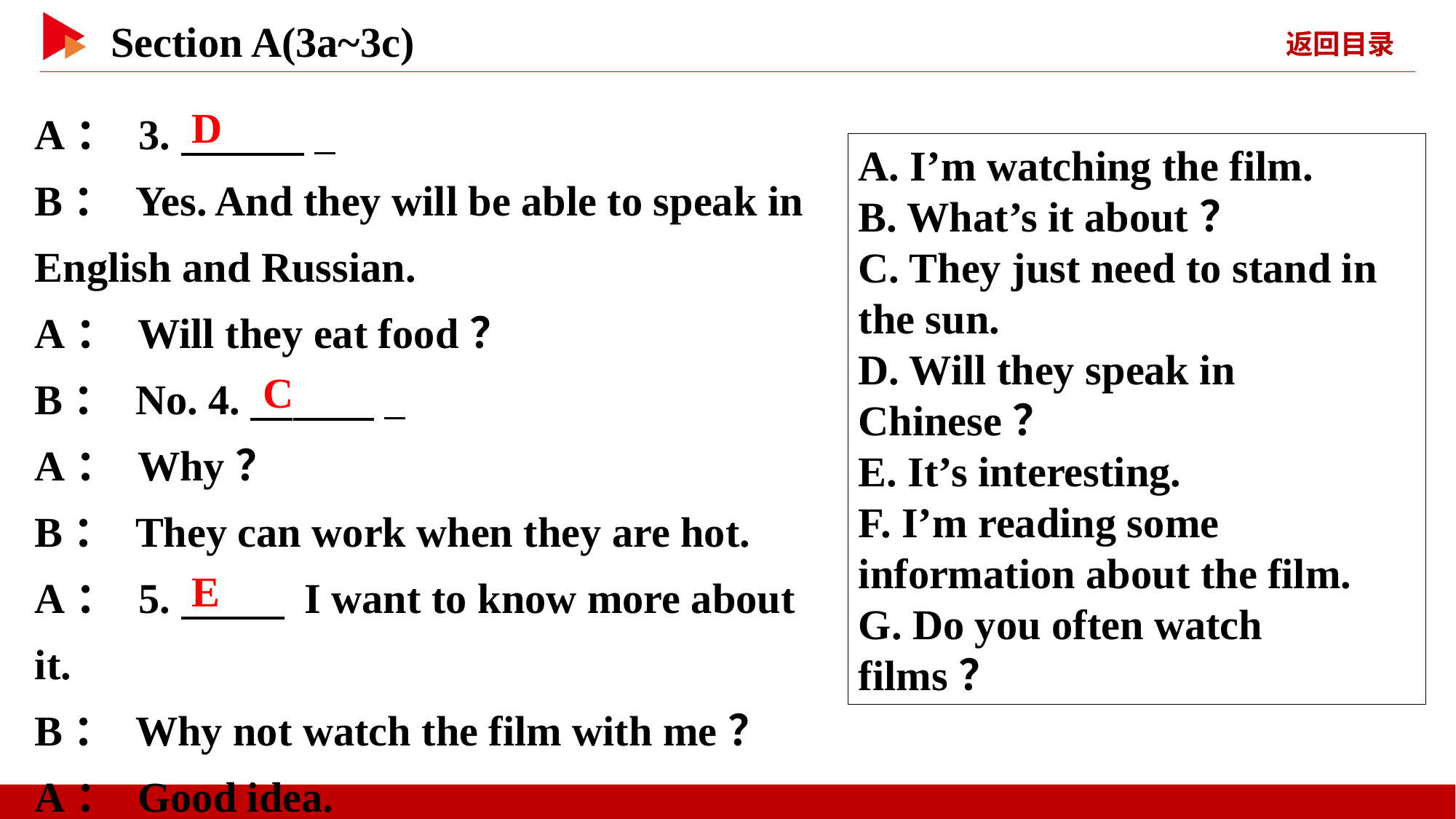

A： 3.　  　  _
B： Yes. And they will be able to speak in English and Russian.
A： Will they eat food？
B： No. 4.　  　  _
A： Why？
B： They can work when they are hot.
A： 5.　  　 I want to know more about it.
B： Why not watch the film with me？
A： Good idea.
D
A. I’m watching the film.
B. What’s it about？
C. They just need to stand in the sun.
D. Will they speak in Chinese？
E. It’s interesting.
F. I’m reading some information about the film.
G. Do you often watch films？
C
E